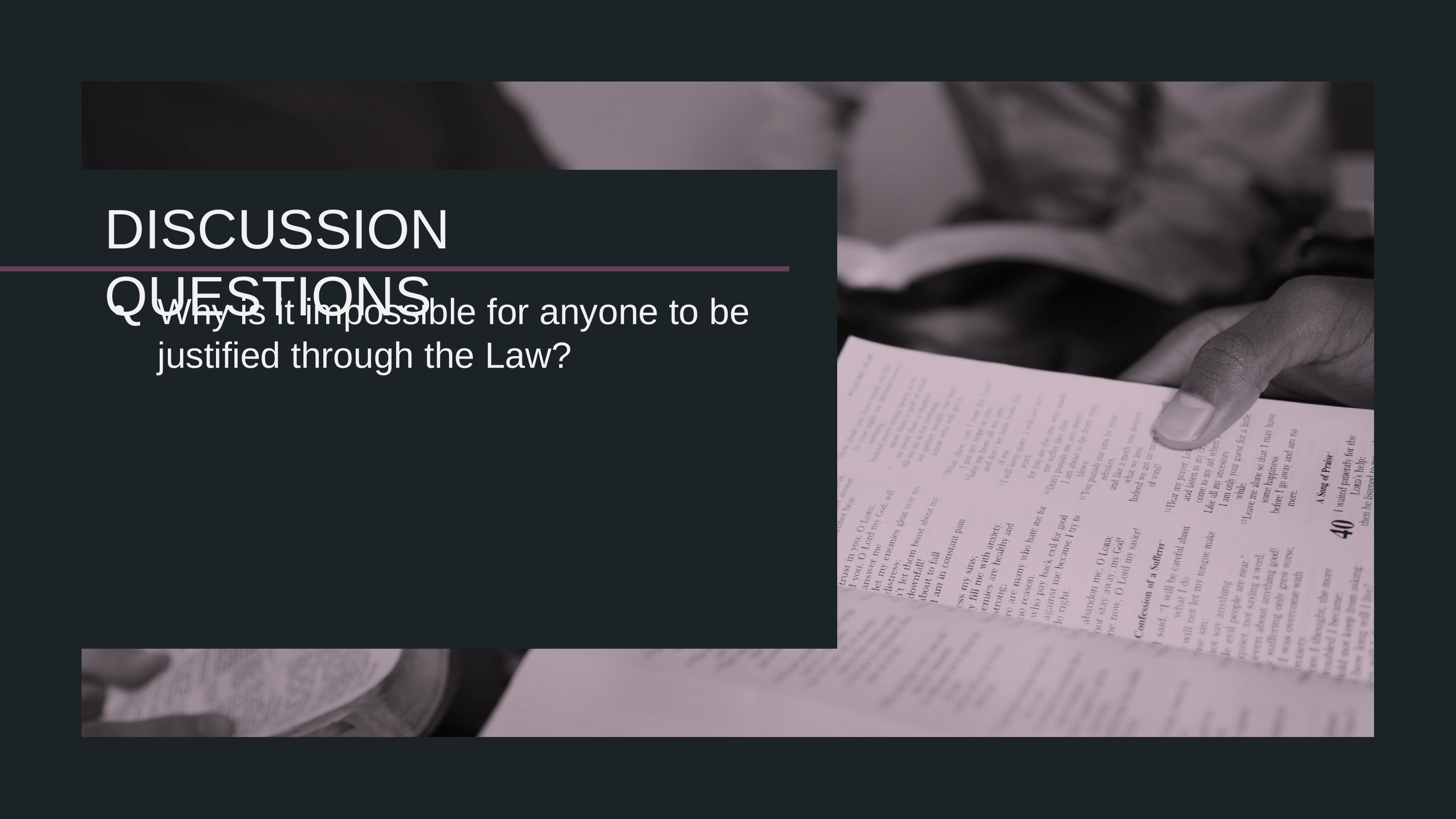

Why is it impossible for anyone to be justified through the Law?